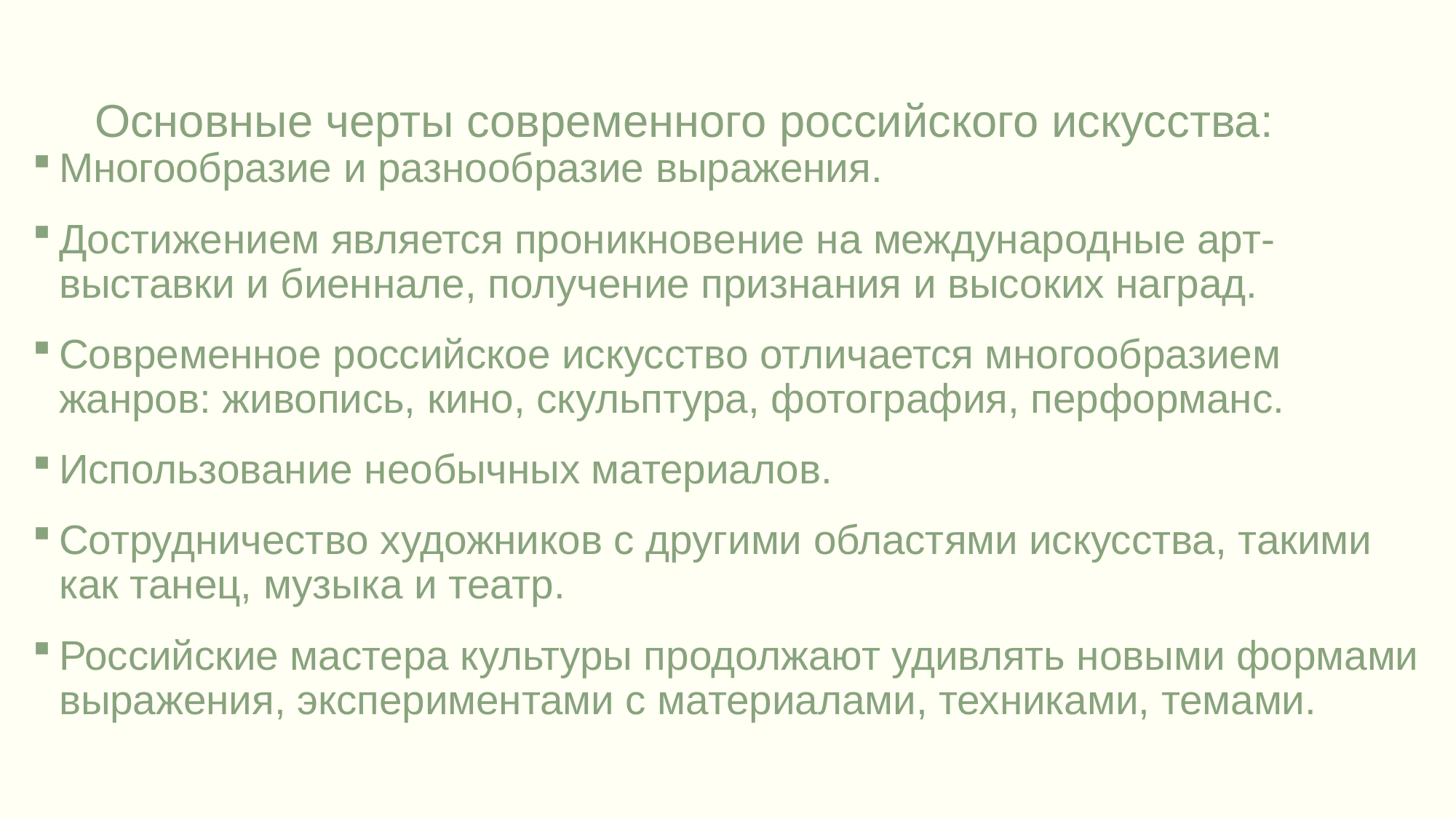

# Основные черты современного российского искусства:
Многообразие и разнообразие выражения.
Достижением является проникновение на международные арт-выставки и биеннале, получение признания и высоких наград.
Современное российское искусство отличается многообразием жанров: живопись, кино, скульптура, фотография, перформанс.
Использование необычных материалов.
Сотрудничество художников с другими областями искусства, такими как танец, музыка и театр.
Российские мастера культуры продолжают удивлять новыми формами выражения, экспериментами с материалами, техниками, темами.